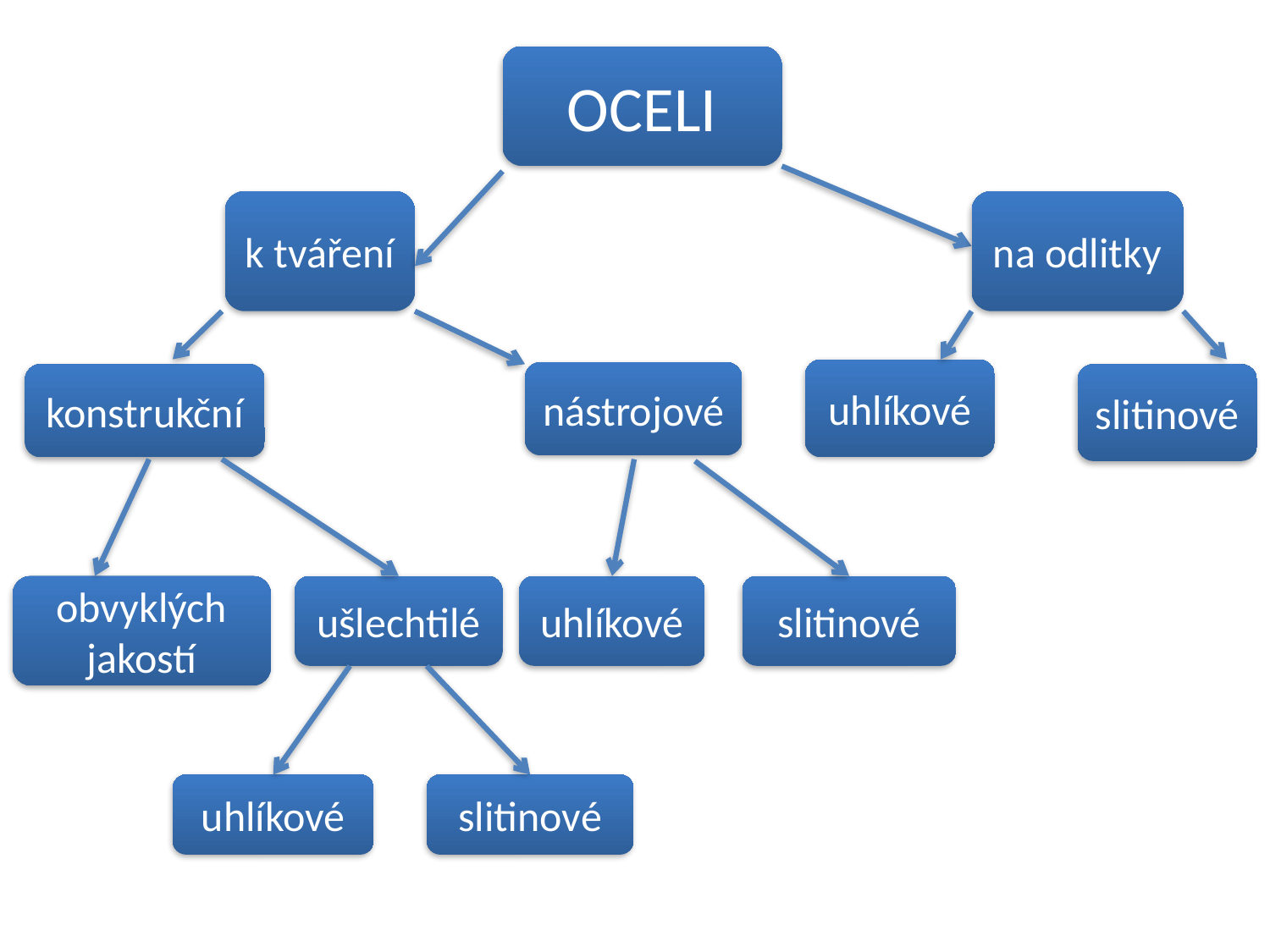

OCELI
k tváření
na odlitky
uhlíkové
nástrojové
konstrukční
slitinové
obvyklých jakostí
ušlechtilé
uhlíkové
slitinové
uhlíkové
slitinové